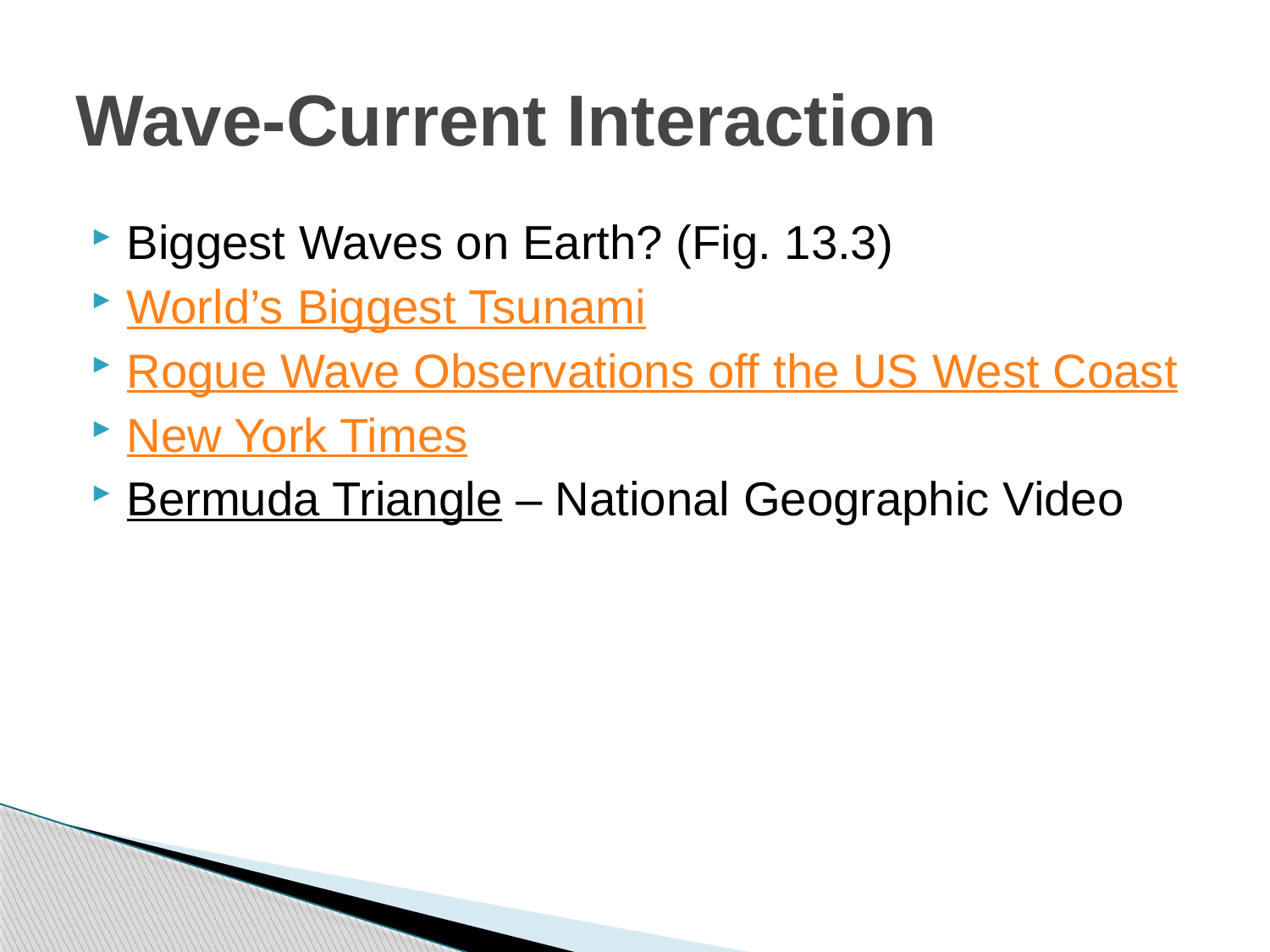

# Wave-Current Interaction
Biggest Waves on Earth? (Fig. 13.3)
World’s Biggest Tsunami
Rogue Wave Observations off the US West Coast
New York Times
Bermuda Triangle – National Geographic Video